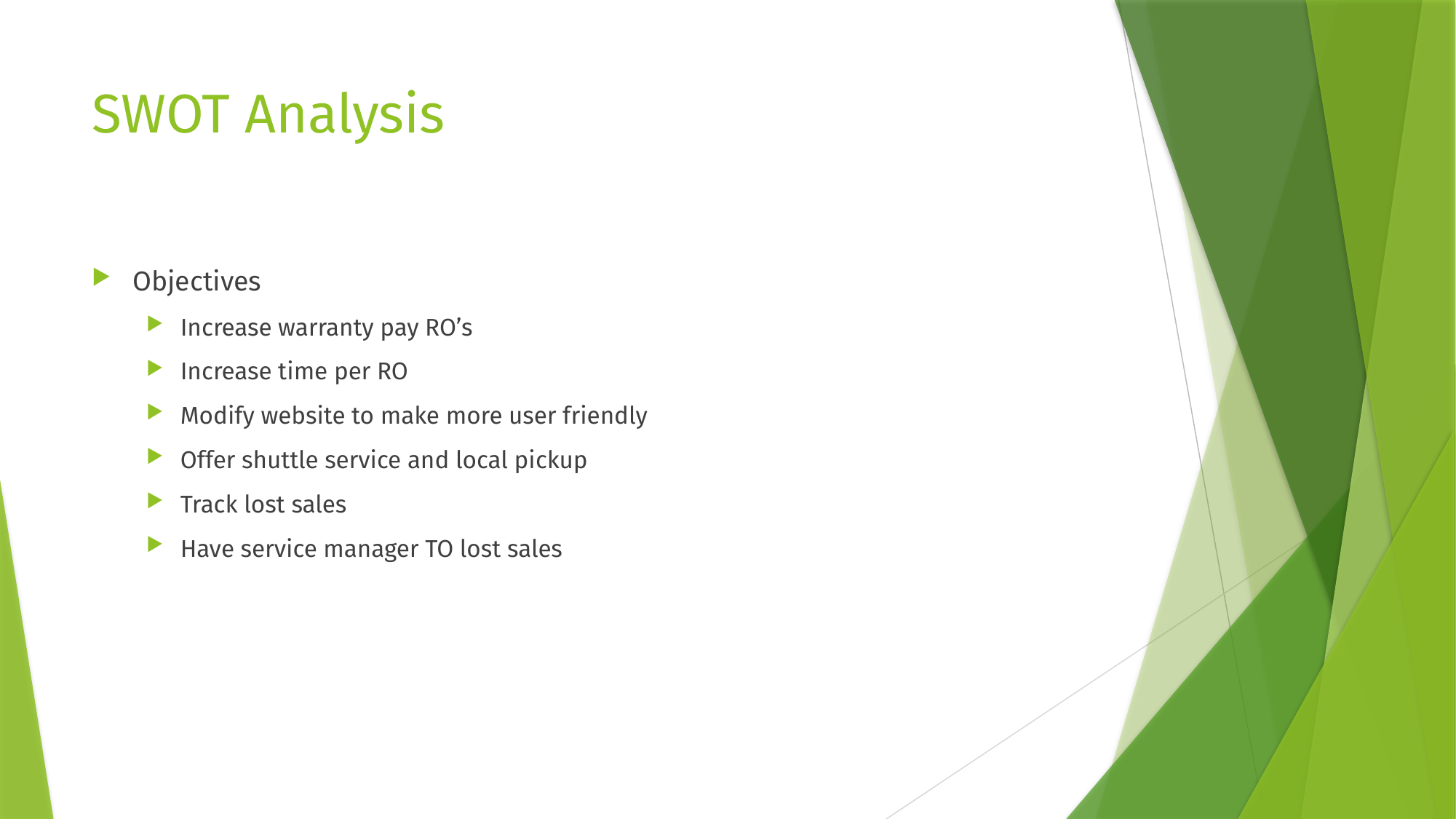

# SWOT Analysis
Objectives
Increase warranty pay RO’s
Increase time per RO
Modify website to make more user friendly
Offer shuttle service and local pickup
Track lost sales
Have service manager TO lost sales